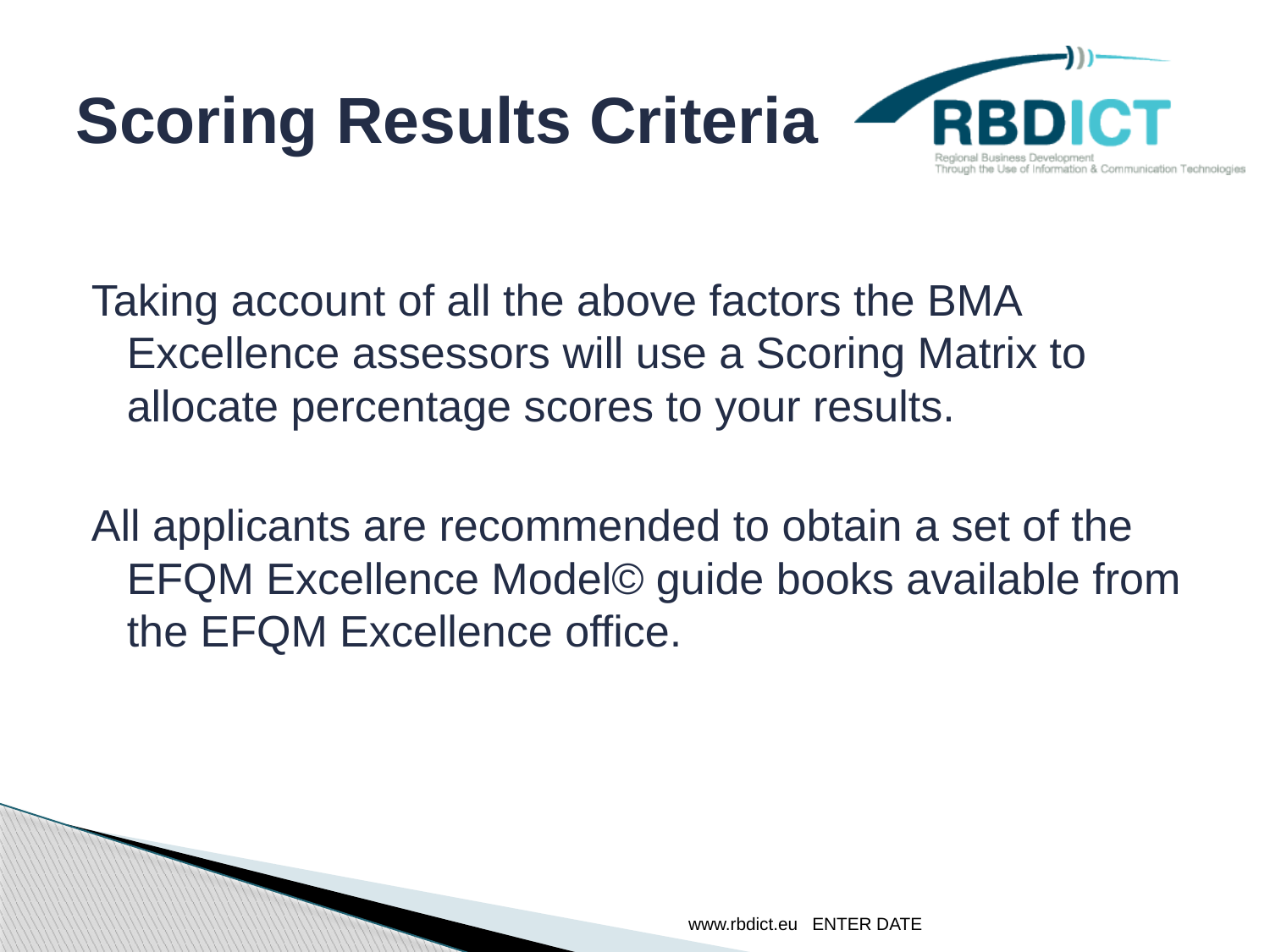

# Scoring Results Criteria

Taking account of all the above factors the BMA Excellence assessors will use a Scoring Matrix to allocate percentage scores to your results.

All applicants are recommended to obtain a set of the EFQM Excellence Model© guide books available from the EFQM Excellence office.
www.rbdict.eu   ENTER DATE